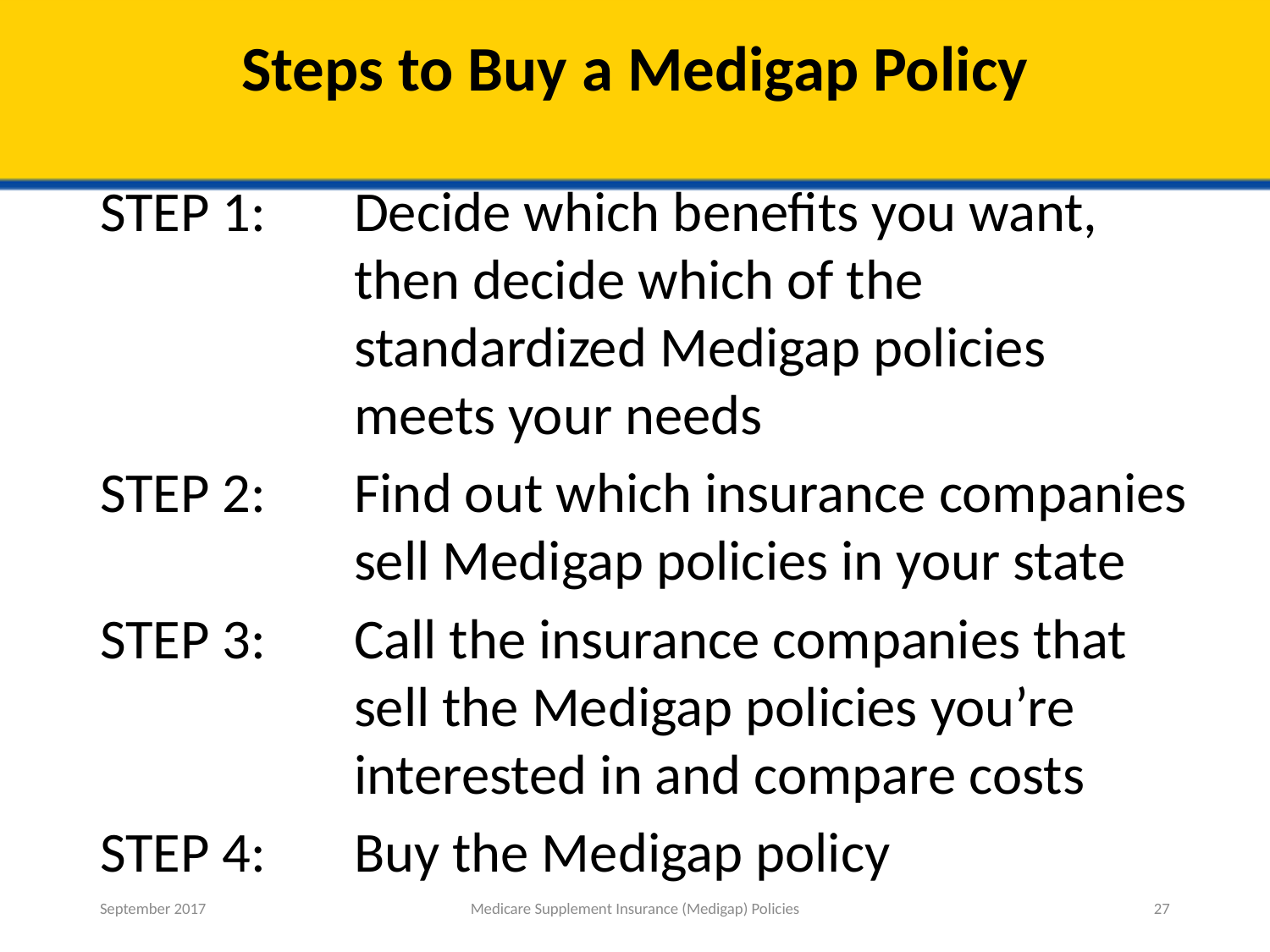

# Steps to Buy a Medigap Policy
STEP 1:	Decide which benefits you want, then decide which of the standardized Medigap policies meets your needs
STEP 2: 	Find out which insurance companies sell Medigap policies in your state
STEP 3: 	Call the insurance companies that sell the Medigap policies you’re interested in and compare costs
STEP 4:	Buy the Medigap policy
September 2017
Medicare Supplement Insurance (Medigap) Policies
27